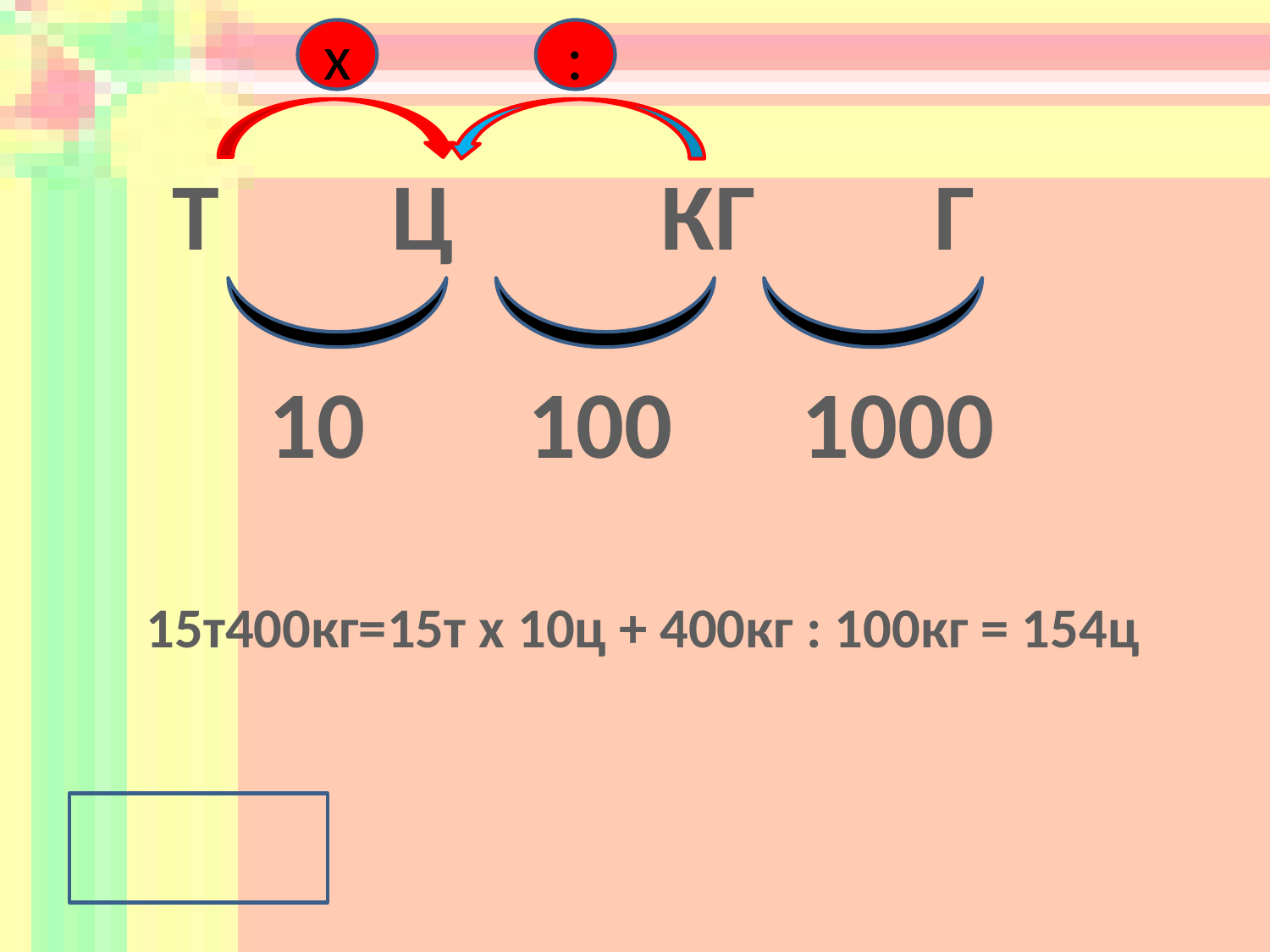

х
:

Т        Ц	     КГ		Г

10
100
1000
15т400кг=15т х 10ц + 400кг : 100кг = 154ц